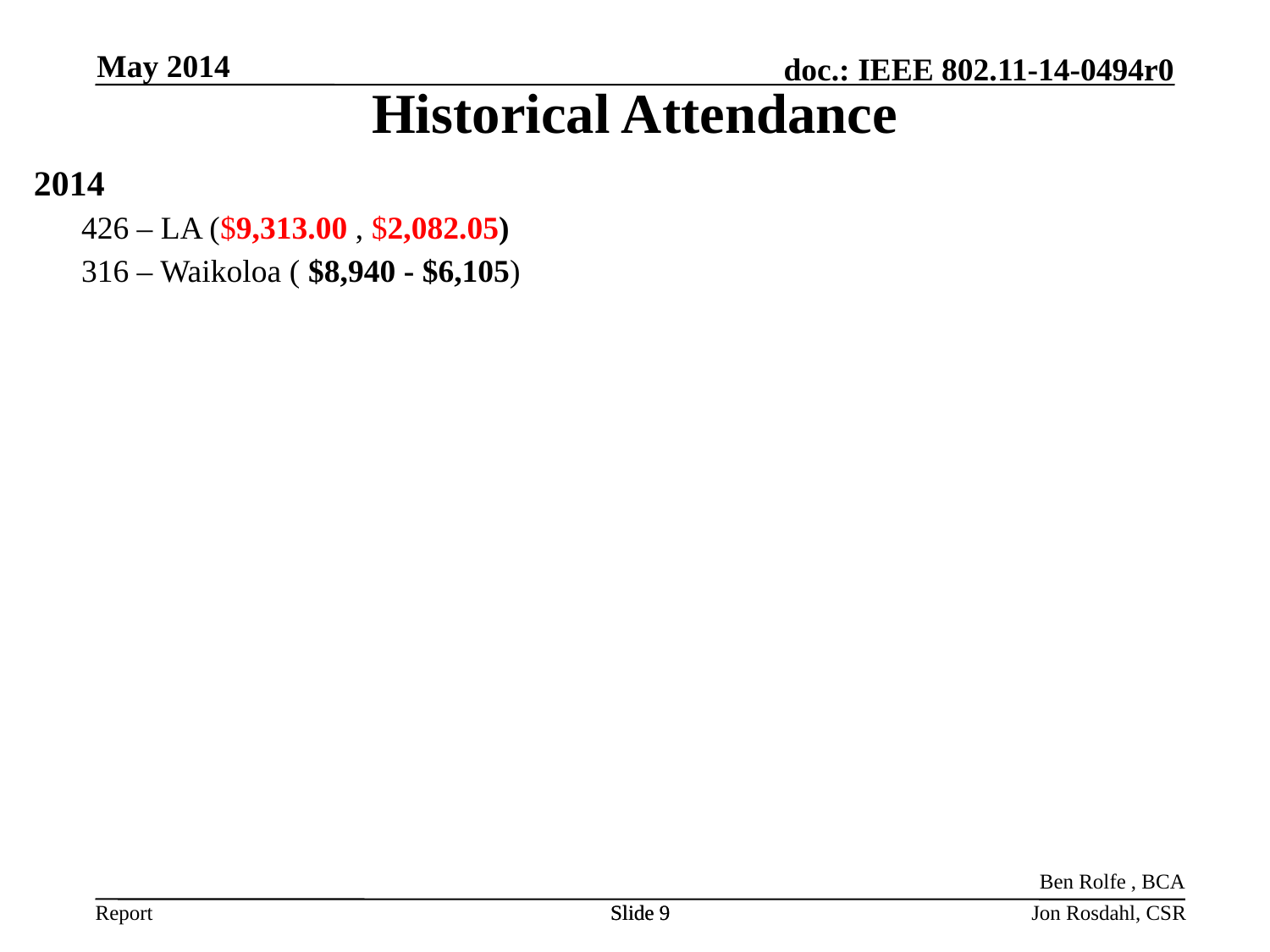

May 2014
Historical Attendance

2014
426 – LA ($9,313.00 , $2,082.05)
316 – Waikoloa ( $8,940 - $6,105)

Ben Rolfe , BCA
Slide 9
Slide 9
Jon Rosdahl, CSR